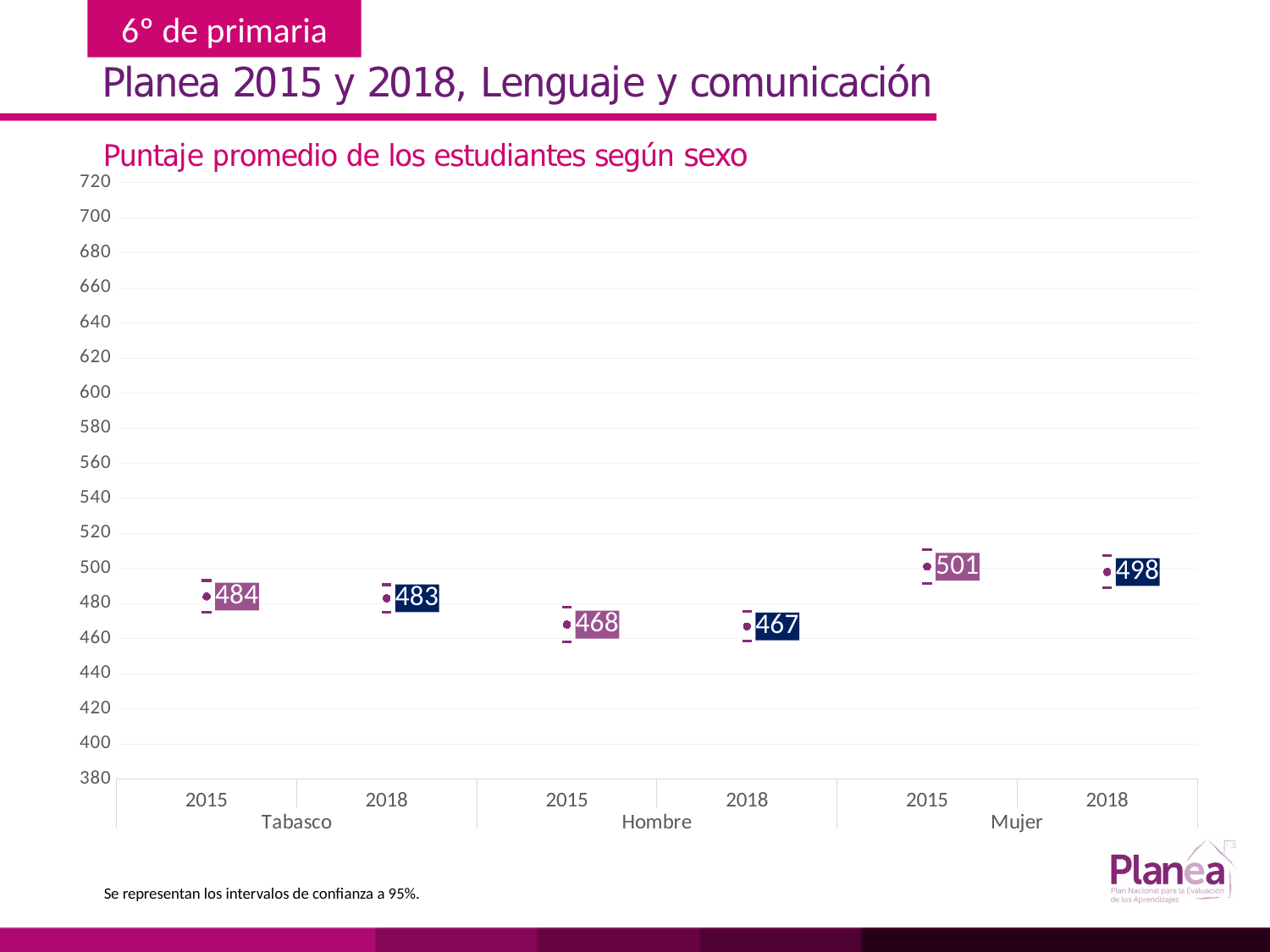

Planea 2015 y 2018, Lenguaje y comunicación

Puntaje promedio de los estudiantes según sexo

### Chart

| Category |  |  |  |
|---|---|---|---|
| 2015 | 474.846 | 493.154 | 484.0 |
| 2018 | 475.239 | 490.761 | 483.0 |
| 2015 | 458.05 | 477.95 | 468.0 |
| 2018 | 458.443 | 475.557 | 467.0 |
| 2015 | 491.448 | 510.552 | 501.0 |
| 2018 | 488.846 | 507.154 | 498.0 |
Se representan los intervalos de confianza a 95%.